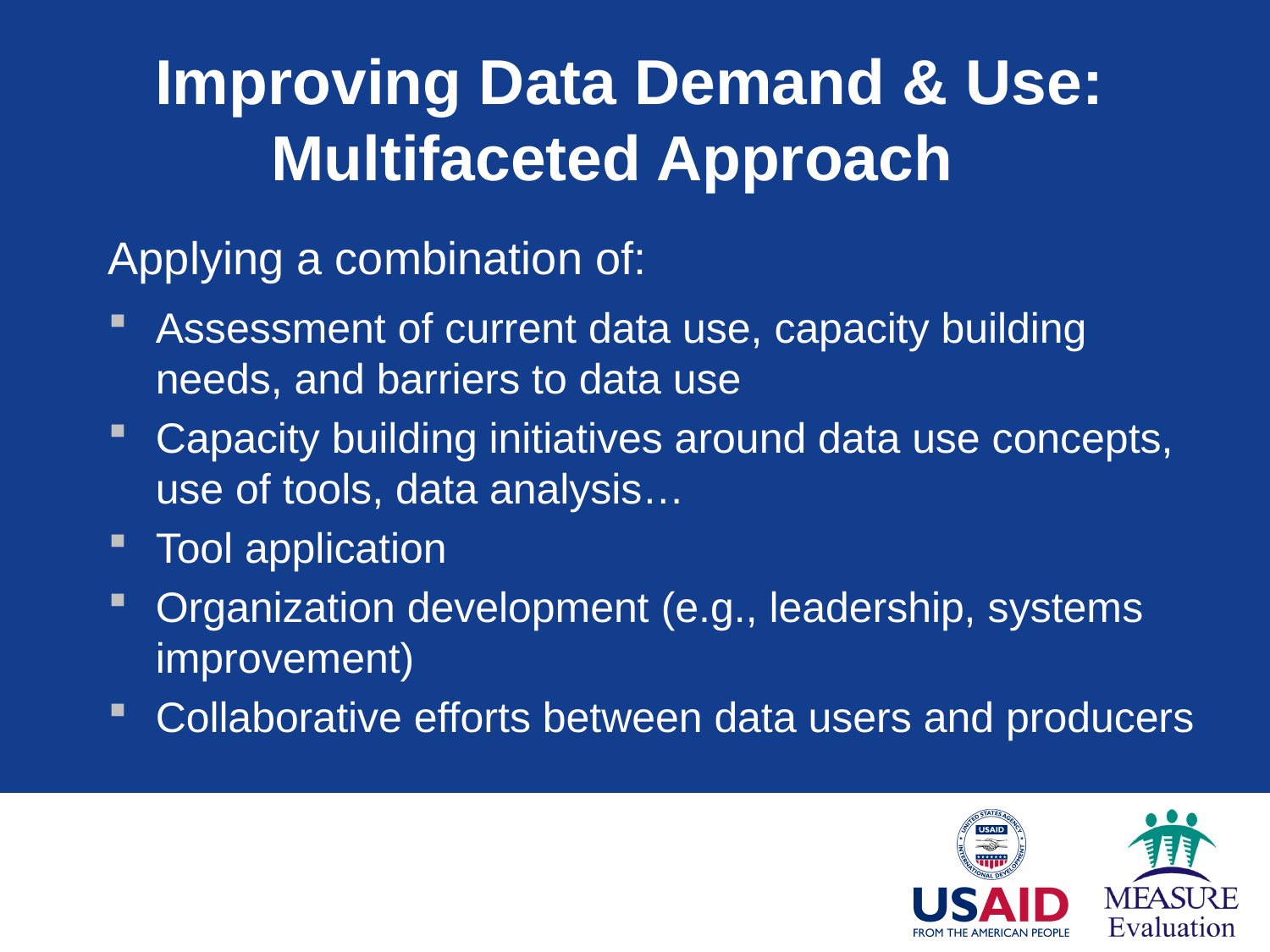

# Improving Data Demand & Use: Multifaceted Approach
Applying a combination of:
Assessment of current data use, capacity building needs, and barriers to data use
Capacity building initiatives around data use concepts, use of tools, data analysis…
Tool application
Organization development (e.g., leadership, systems improvement)
Collaborative efforts between data users and producers